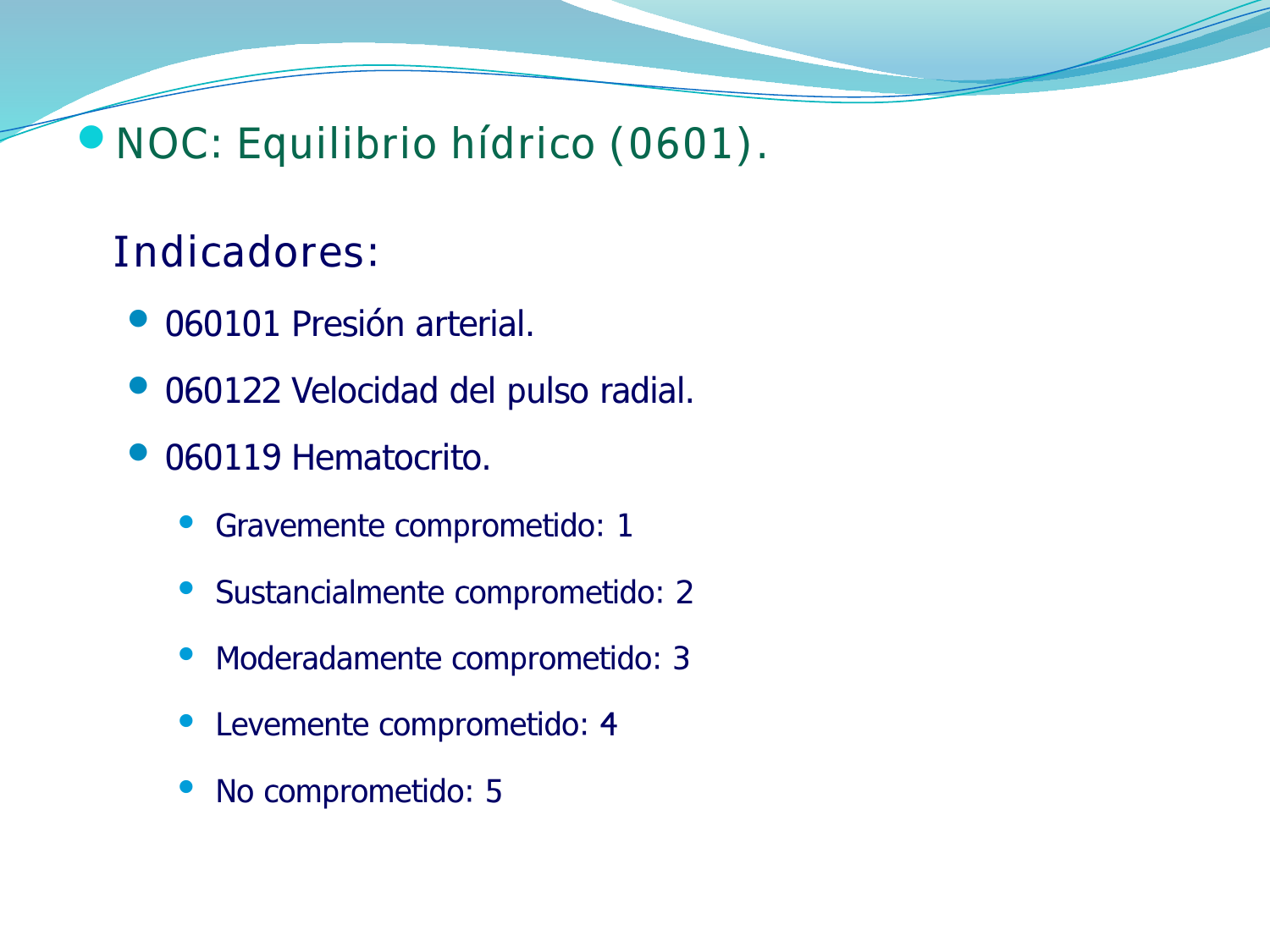

NOC: Equilibrio hídrico (0601).

	Indicadores:
060101 Presión arterial.
060122 Velocidad del pulso radial.
060119 Hematocrito.
Gravemente comprometido: 1
Sustancialmente comprometido: 2
Moderadamente comprometido: 3
Levemente comprometido: 4
No comprometido: 5